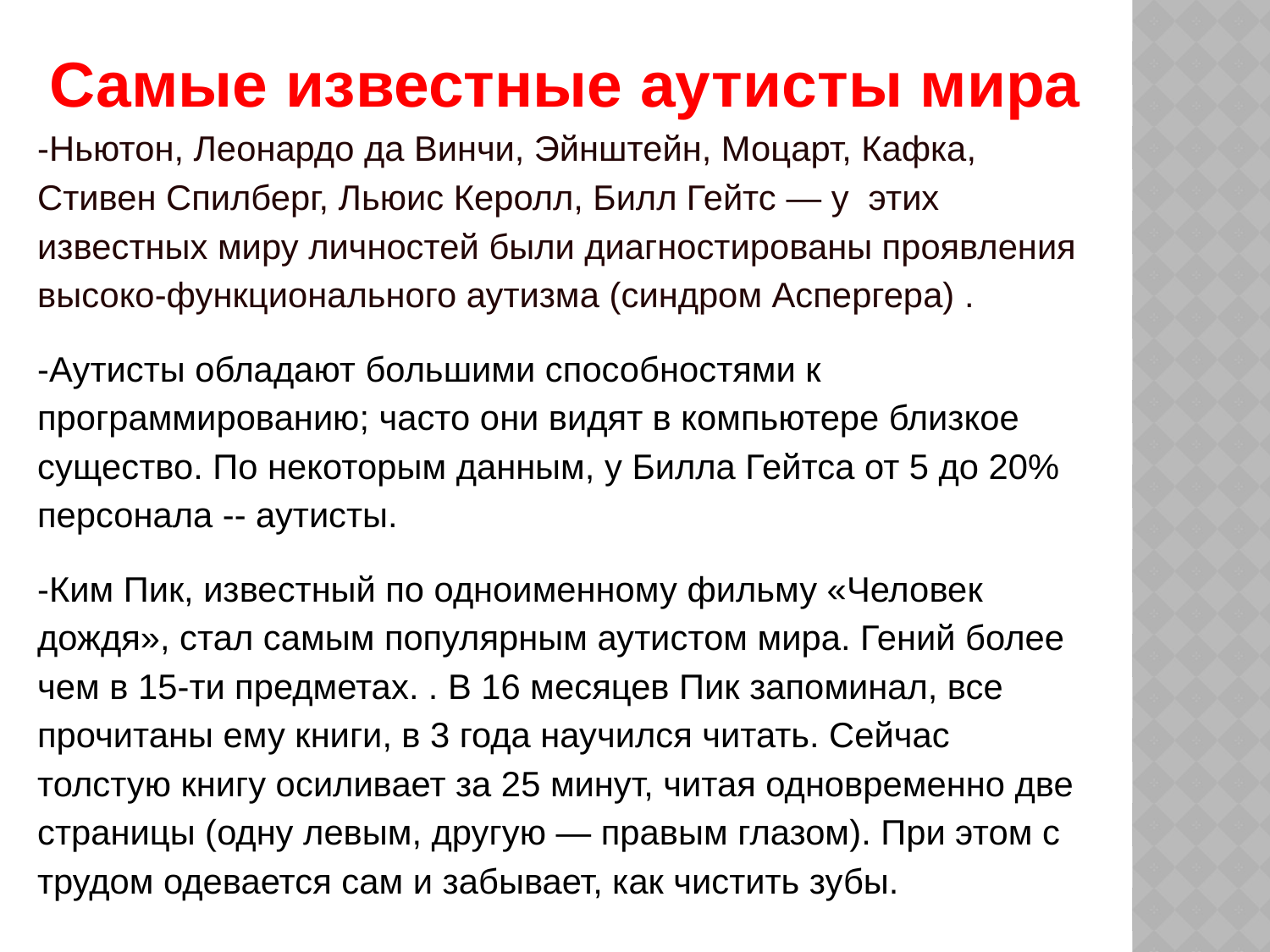

Самые известные аутисты мира
-Ньютон, Леонардо да Винчи, Эйнштейн, Моцарт, Кафка, Стивен Спилберг, Льюис Керолл, Билл Гейтс — у  этих известных миру личностей были диагностированы проявления высоко-функционального аутизма (синдром Аспергера) .
-Аутисты обладают большими способностями к программированию; часто они видят в компьютере близкое существо. По некоторым данным, у Билла Гейтса от 5 до 20% персонала -- аутисты.
-Ким Пик, известный по одноименному фильму «Человек дождя», стал самым популярным аутистом мира. Гений более чем в 15-ти предметах. . В 16 месяцев Пик запоминал, все прочитаны ему книги, в 3 года научился читать. Сейчас толстую книгу осиливает за 25 минут, читая одновременно две страницы (одну левым, другую — правым глазом). При этом с трудом одевается сам и забывает, как чистить зубы.